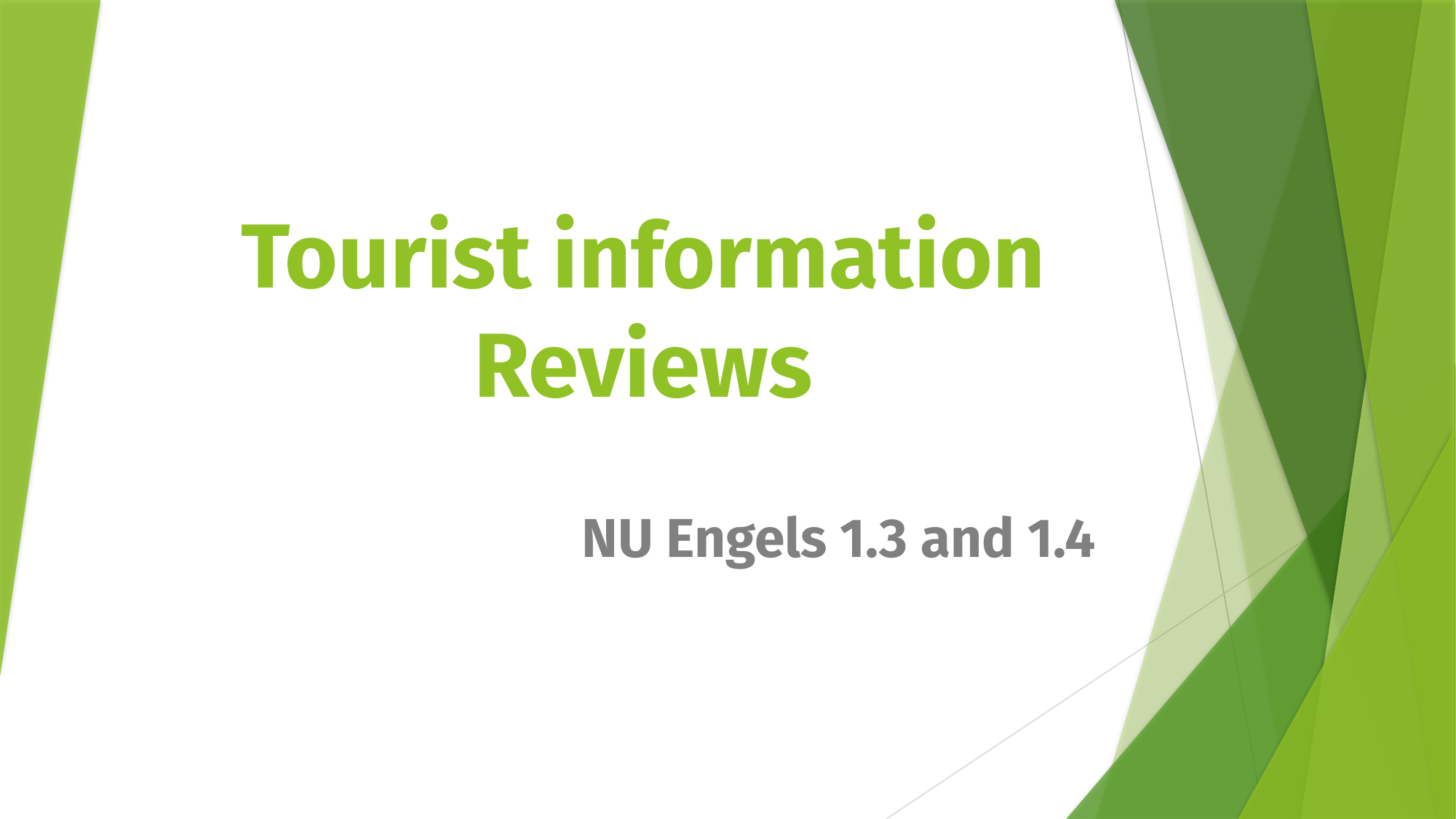

# Tourist information Reviews
NU Engels 1.3 and 1.4